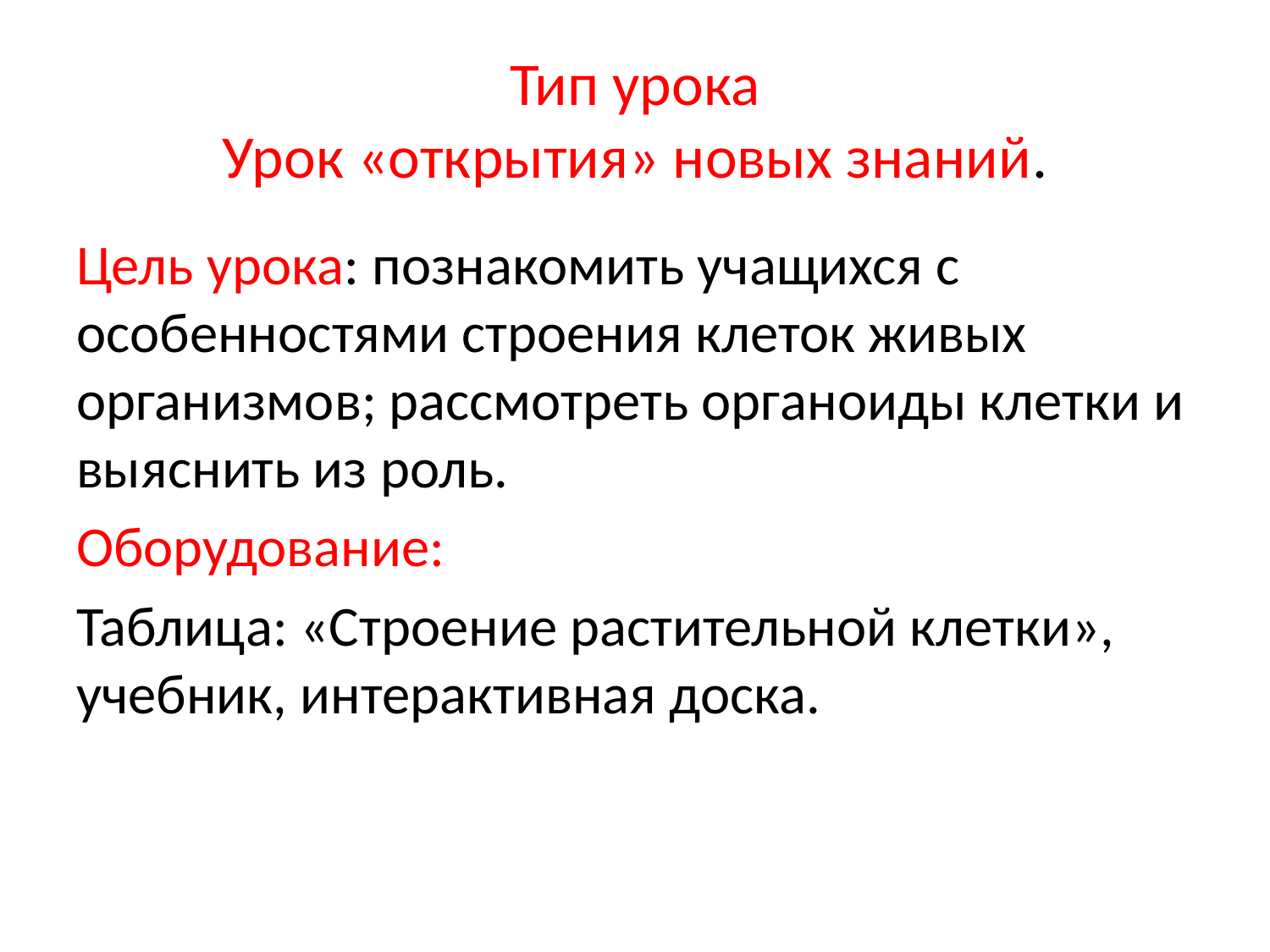

# Тип урока Урок «открытия» новых знаний.
Цель урока: познакомить учащихся с особенностями строения клеток живых организмов; рассмотреть органоиды клетки и выяснить из роль.
Оборудование:
Таблица: «Строение растительной клетки», учебник, интерактивная доска.